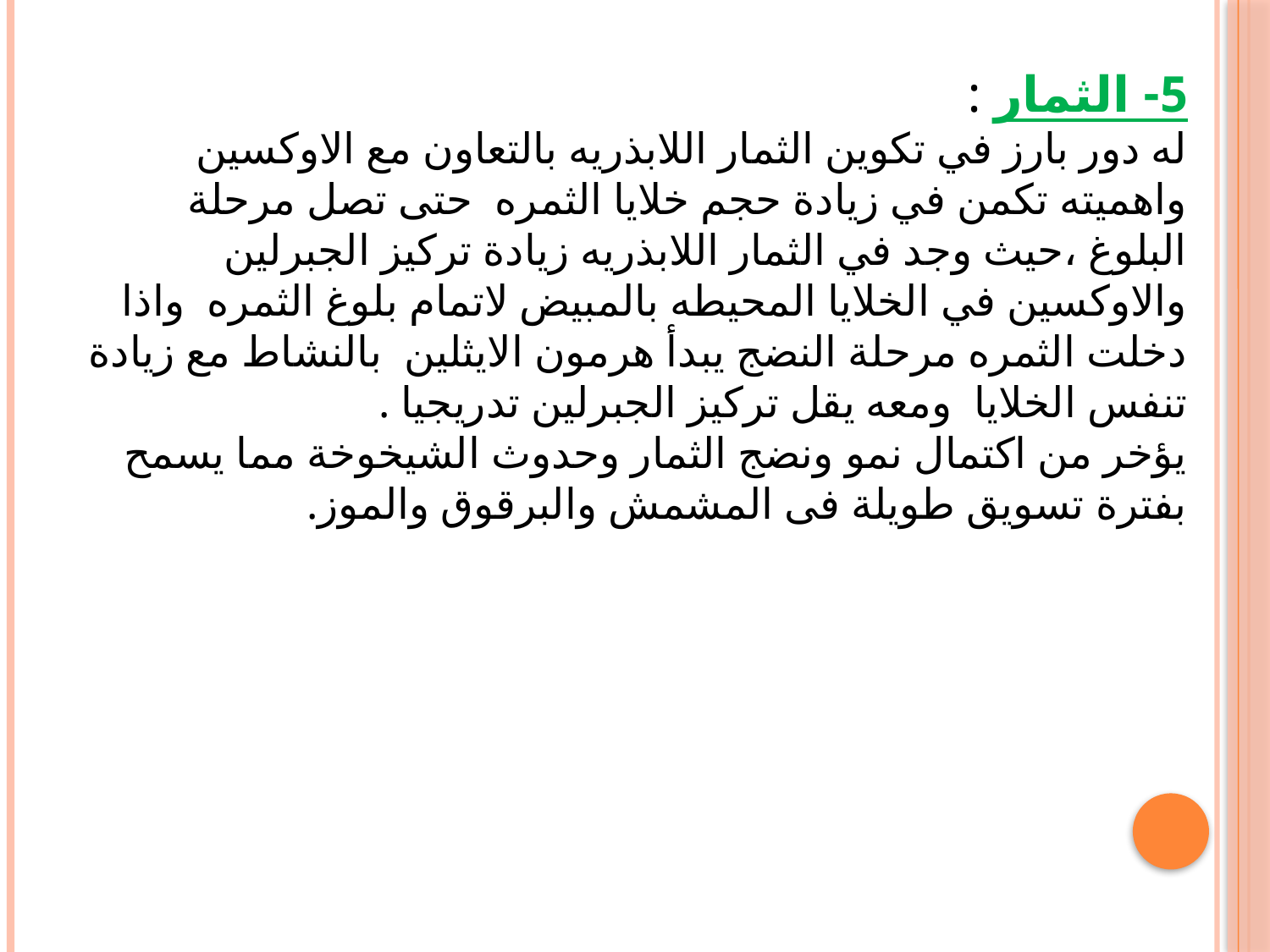

5- الثمار :
له دور بارز في تكوين الثمار اللابذريه بالتعاون مع الاوكسين   واهميته تكمن في زيادة حجم خلايا الثمره  حتى تصل مرحلة البلوغ ،حيث وجد في الثمار اللابذريه زيادة تركيز الجبرلين والاوكسين في الخلايا المحيطه بالمبيض لاتمام بلوغ الثمره  واذا دخلت الثمره مرحلة النضج يبدأ هرمون الايثلين  بالنشاط مع زيادة تنفس الخلايا  ومعه يقل تركيز الجبرلين تدريجيا .
يؤخر من اكتمال نمو ونضج الثمار وحدوث الشيخوخة مما يسمح بفترة تسويق طويلة فى المشمش والبرقوق والموز.